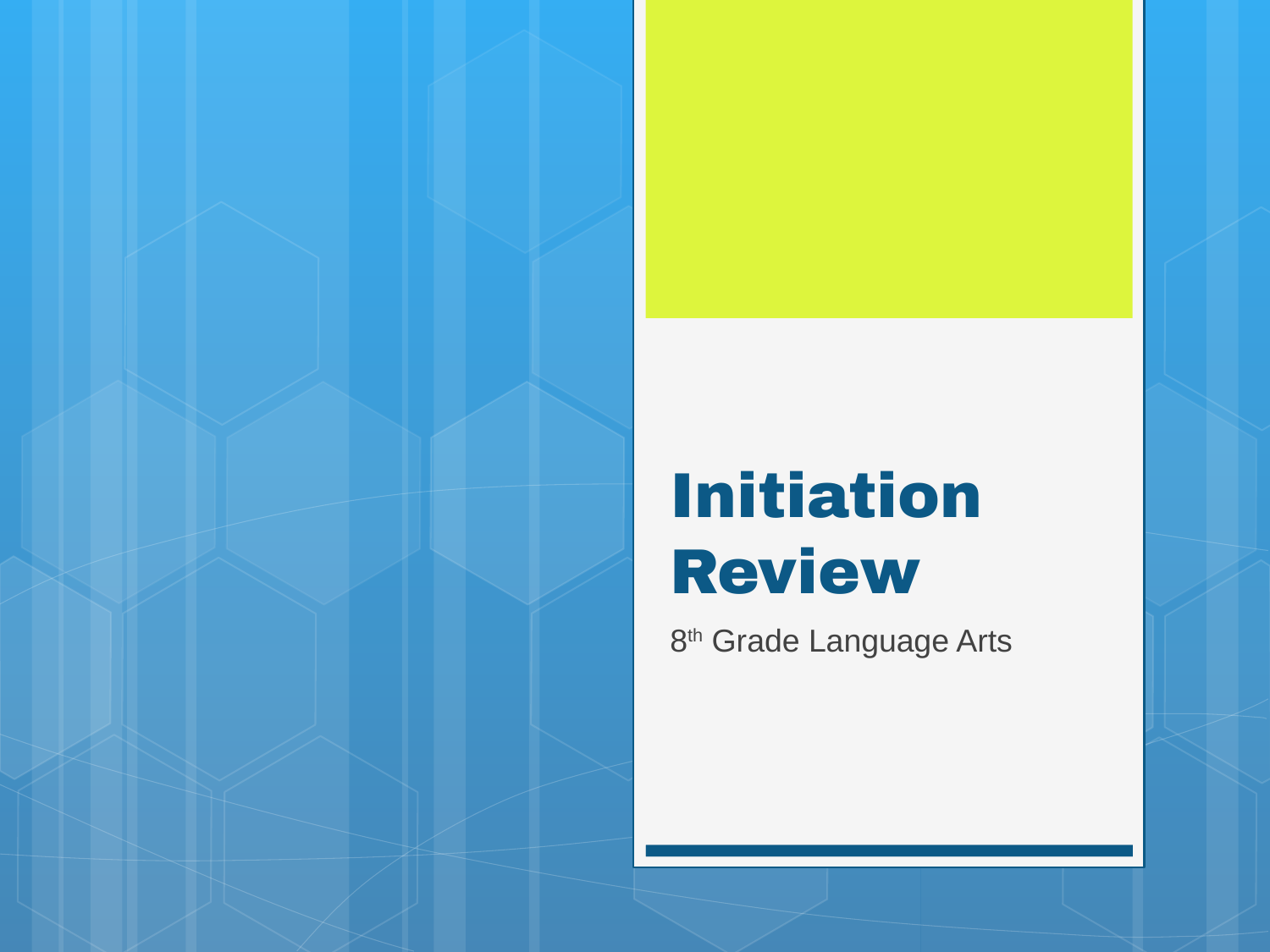

# Initiation Review
8th Grade Language Arts